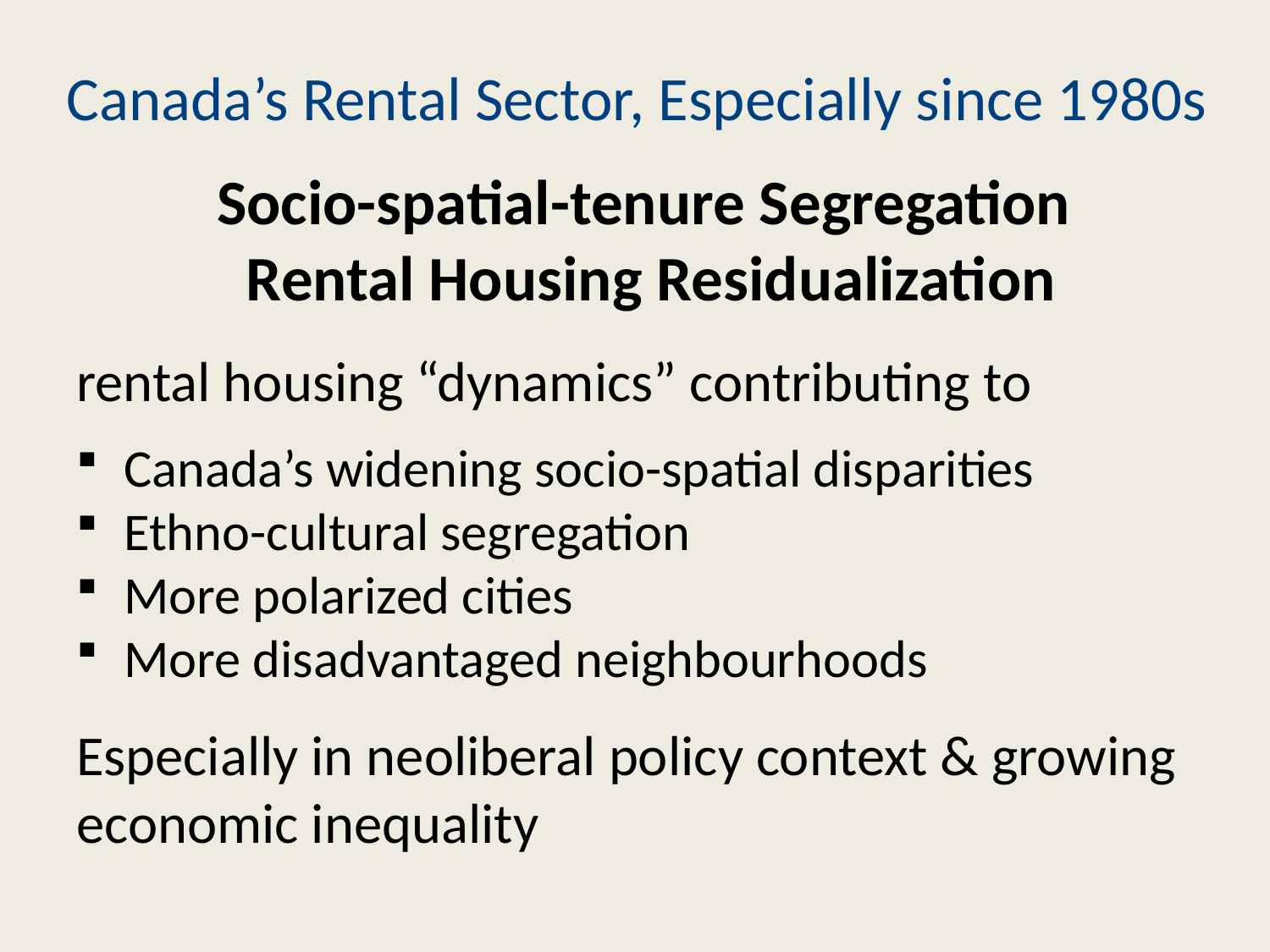

# Canada’s Rental Sector, Especially since 1980s
Socio-spatial-tenure Segregation
Rental Housing Residualization
rental housing “dynamics” contributing to
Canada’s widening socio-spatial disparities
Ethno-cultural segregation
More polarized cities
More disadvantaged neighbourhoods
Especially in neoliberal policy context & growing economic inequality